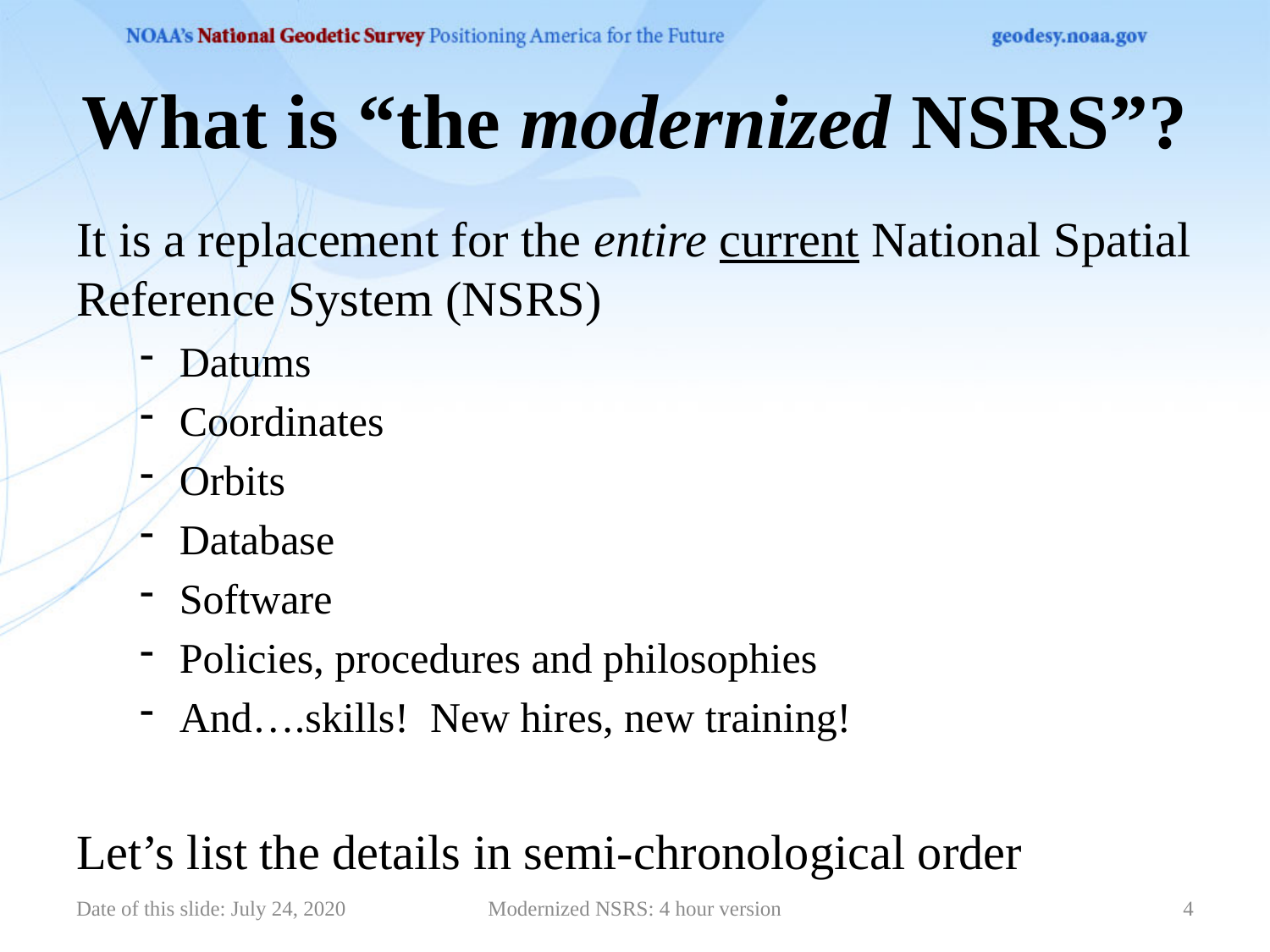

# What is “the modernized NSRS”?
It is a replacement for the entire current National Spatial Reference System (NSRS)
Datums
Coordinates
Orbits
Database
Software
Policies, procedures and philosophies
And….skills!  New hires, new training!

Let’s list the details in semi-chronological order

Date of this slide: July 24, 2020
Modernized NSRS: 4 hour version
4